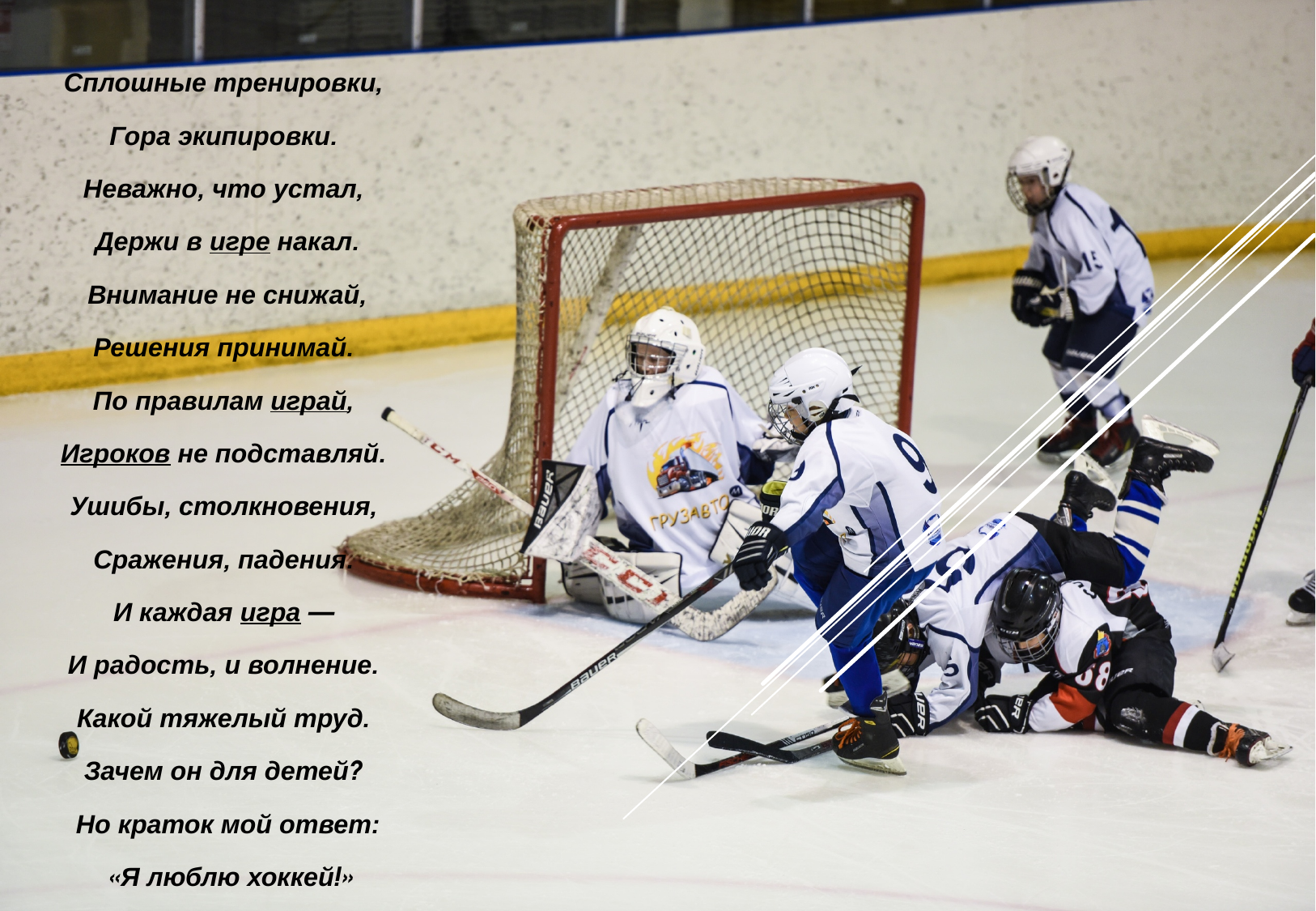

Сплошные тренировки,
Гора экипировки.
Неважно, что устал,
Держи в игре накал.
 Внимание не снижай,
Решения принимай.
По правилам играй,
Игроков не подставляй.
Ушибы, столкновения,
Сражения, падения.
И каждая игра —
И радость, и волнение.
Какой тяжелый труд.
Зачем он для детей?
Но краток мой ответ:
 «Я люблю хоккей!»